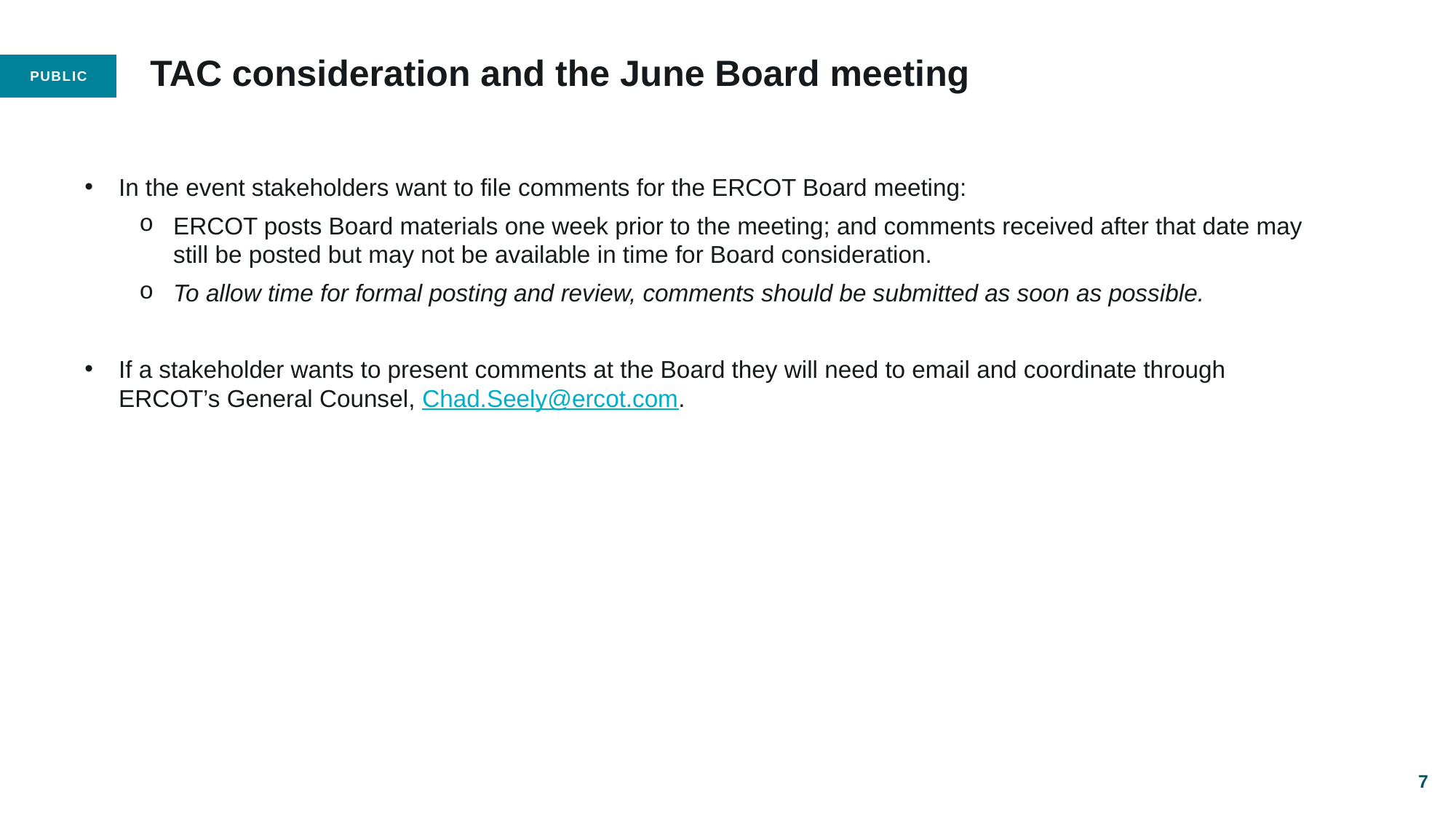

# TAC consideration and the June Board meeting
In the event stakeholders want to file comments for the ERCOT Board meeting:
ERCOT posts Board materials one week prior to the meeting; and comments received after that date may still be posted but may not be available in time for Board consideration.
To allow time for formal posting and review, comments should be submitted as soon as possible.

If a stakeholder wants to present comments at the Board they will need to email and coordinate through ERCOT’s General Counsel, Chad.Seely@ercot.com.
7